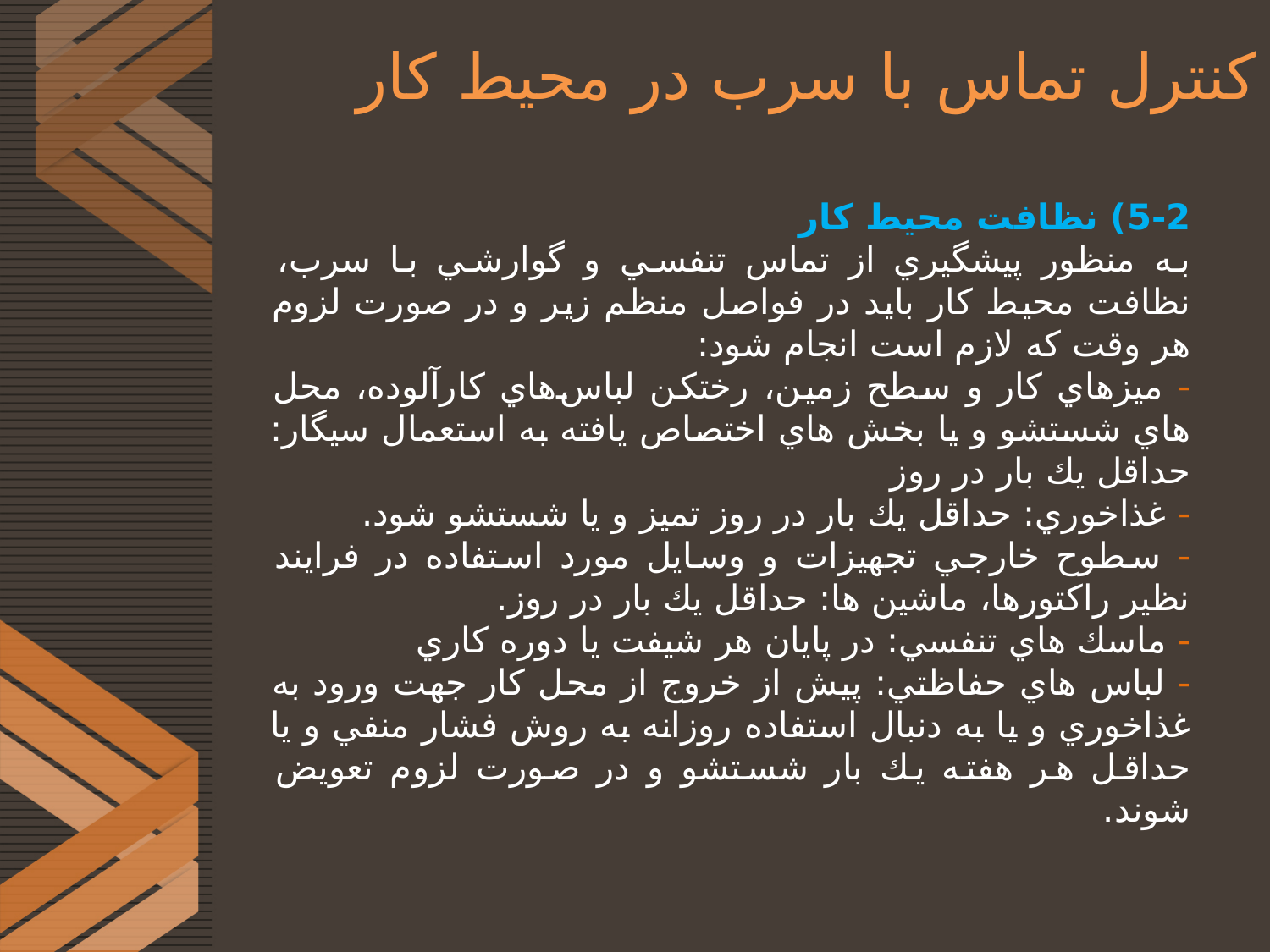

# کنترل تماس با سرب در محیط کار
5-2) نظافت محیط کار
به منظور پيشگيري از تماس تنفسي و گوارشي با سرب، نظافت محيط كار بايد در فواصل منظم زير و در صورت لزوم هر وقت كه لازم است انجام شود:
- ميزهاي كار و سطح زمين، رختکن لباس‌هاي كارآلوده، محل هاي شستشو و يا بخش هاي اختصاص يافته به استعمال سيگار: حداقل يك بار در روز
- غذاخوري: حداقل يك بار در روز تميز و يا شستشو شود.
- سطوح خارجي تجهيزات و وسايل مورد استفاده در فرايند نظير راكتورها، ماشين ها: حداقل يك بار در روز.
- ماسك هاي تنفسي: در پايان هر شيفت يا دوره كاري
- لباس هاي حفاظتي: پيش از خروج از محل كار جهت ورود به غذاخوري و يا به دنبال استفاده روزانه به روش فشار منفي و يا حداقل هر هفته يك بار شستشو و در صورت لزوم تعويض شوند.